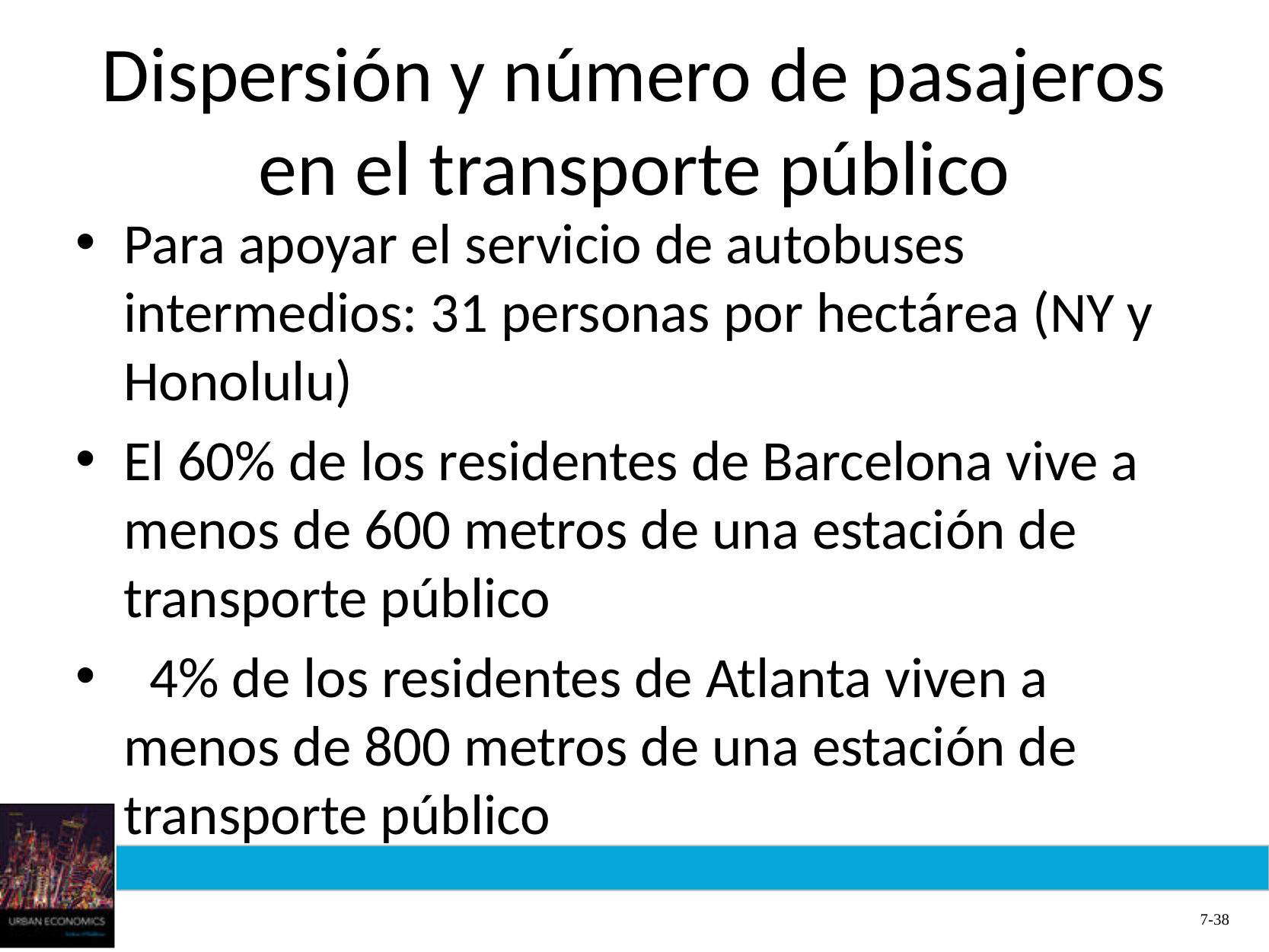

# Dispersión y número de pasajeros en el transporte público
Para apoyar el servicio de autobuses intermedios: 31 personas por hectárea (NY y Honolulu)
El 60% de los residentes de Barcelona vive a menos de 600 metros de una estación de transporte público
  4% de los residentes de Atlanta viven a menos de 800 metros de una estación de transporte público
7-38